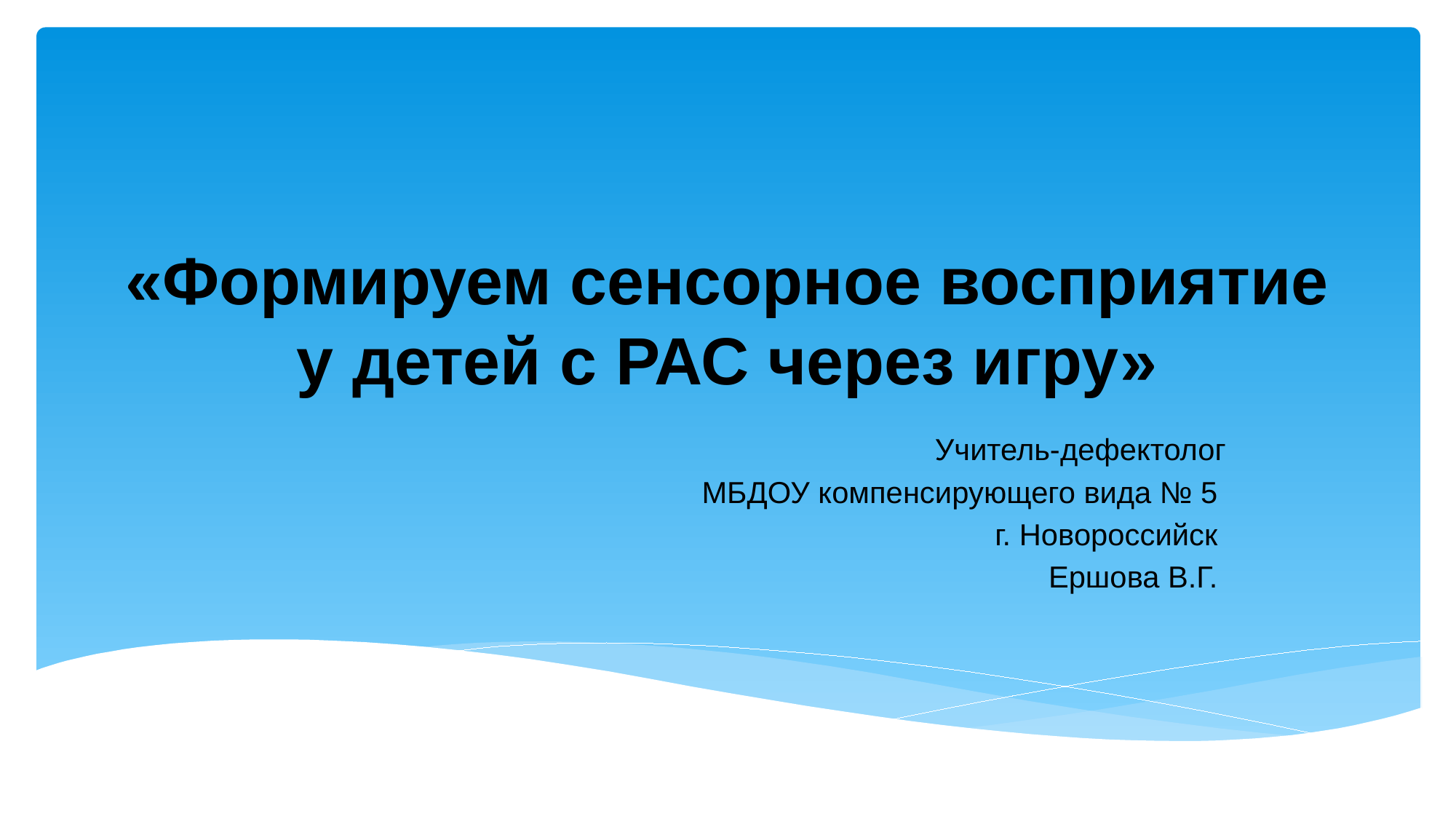

# «Формируем сенсорное восприятие у детей с РАС через игру»
Учитель-дефектолог
МБДОУ компенсирующего вида № 5
г. Новороссийск
Ершова В.Г.